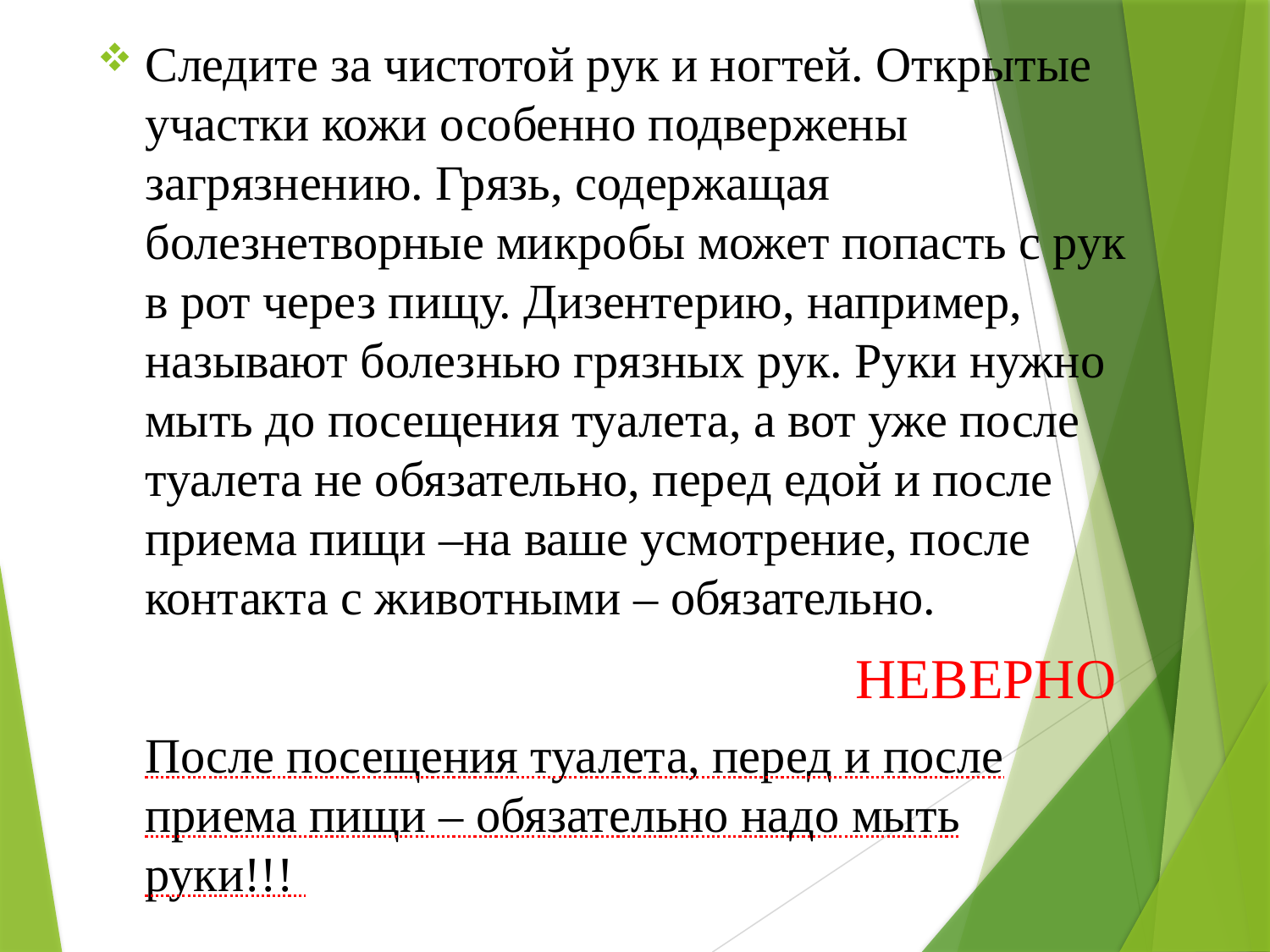

Следите за чистотой рук и ногтей. Открытые участки кожи особенно подвержены загрязнению. Грязь, содержащая болезнетворные микробы может попасть с рук в рот через пищу. Дизентерию, например, называют болезнью грязных рук. Руки нужно мыть до посещения туалета, а вот уже после туалета не обязательно, перед едой и после приема пищи –на ваше усмотрение, после контакта с животными – обязательно.
НЕВЕРНО
После посещения туалета, перед и после приема пищи – обязательно надо мыть руки!!!